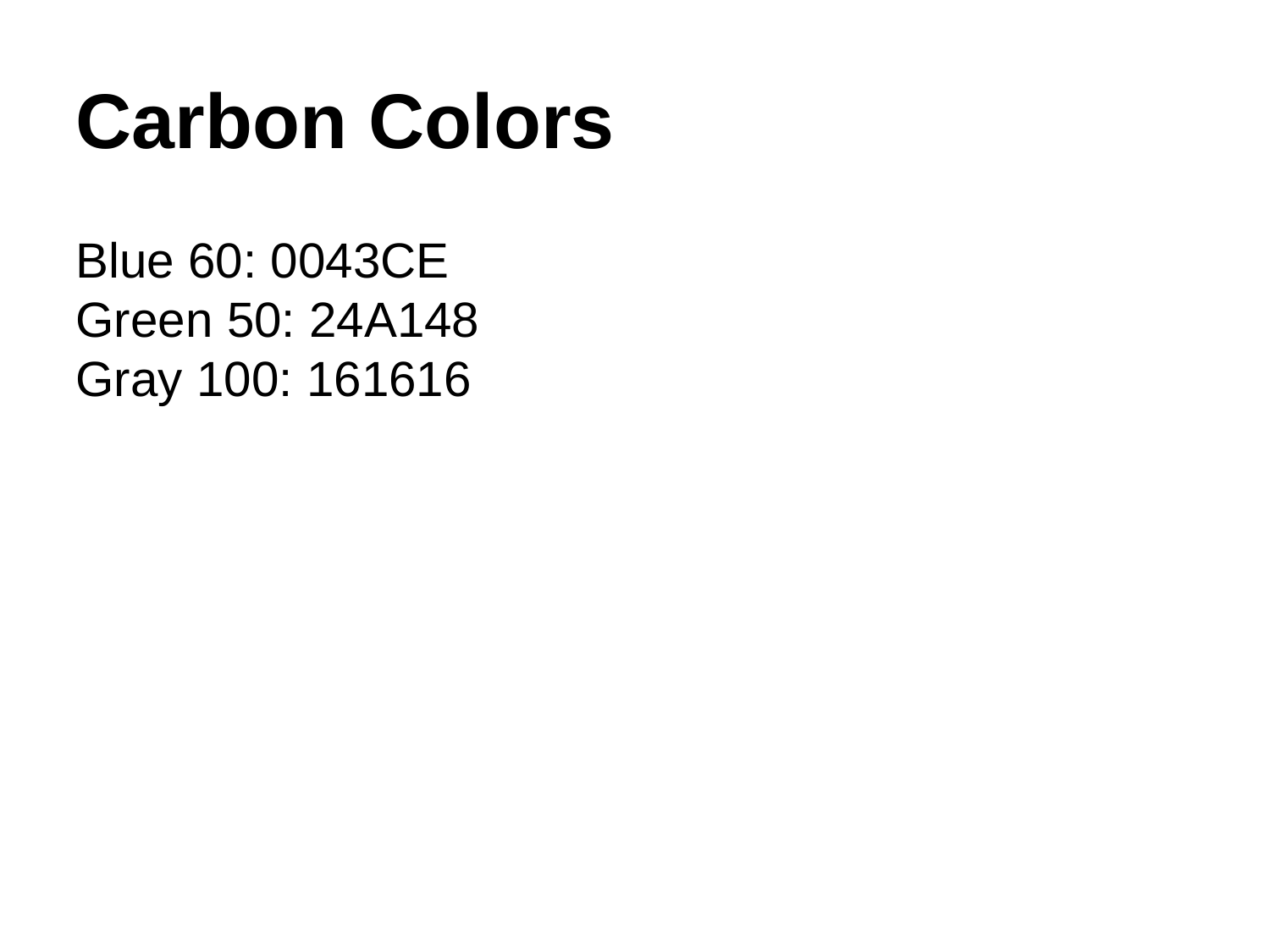

Carbon Colors
Blue 60: 0043CE
Green 50: 24A148
Gray 100: 161616